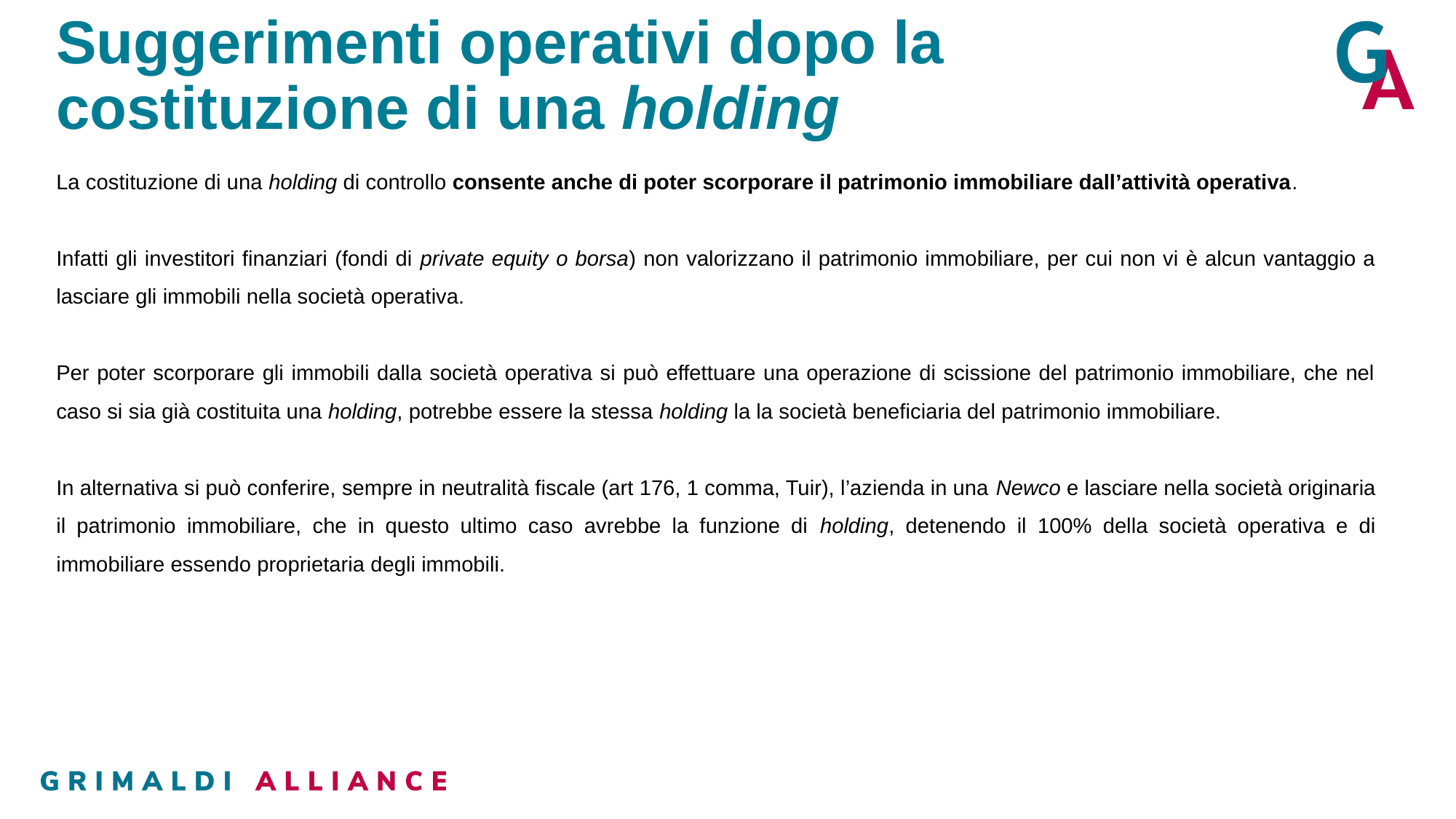

# Suggerimenti operativi dopo la costituzione di una holding
La costituzione di una holding di controllo consente anche di poter scorporare il patrimonio immobiliare dall’attività operativa.

Infatti gli investitori finanziari (fondi di private equity o borsa) non valorizzano il patrimonio immobiliare, per cui non vi è alcun vantaggio a lasciare gli immobili nella società operativa.

Per poter scorporare gli immobili dalla società operativa si può effettuare una operazione di scissione del patrimonio immobiliare, che nel caso si sia già costituita una holding, potrebbe essere la stessa holding la la società beneficiaria del patrimonio immobiliare.

In alternativa si può conferire, sempre in neutralità fiscale (art 176, 1 comma, Tuir), l’azienda in una Newco e lasciare nella società originaria il patrimonio immobiliare, che in questo ultimo caso avrebbe la funzione di holding, detenendo il 100% della società operativa e di immobiliare essendo proprietaria degli immobili.